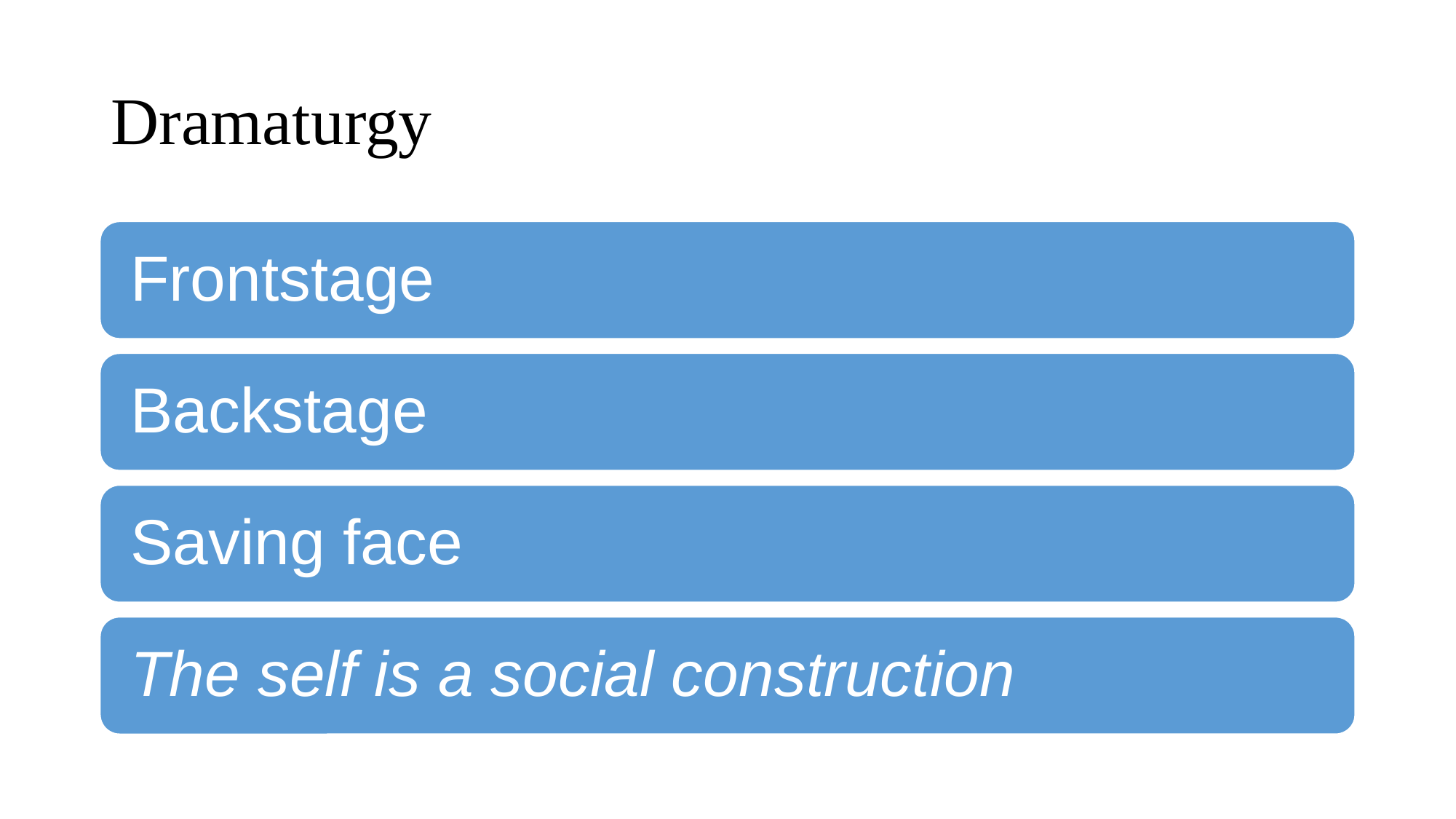

# Dramaturgy
Frontstage
Backstage
Saving face
The self is a social construction